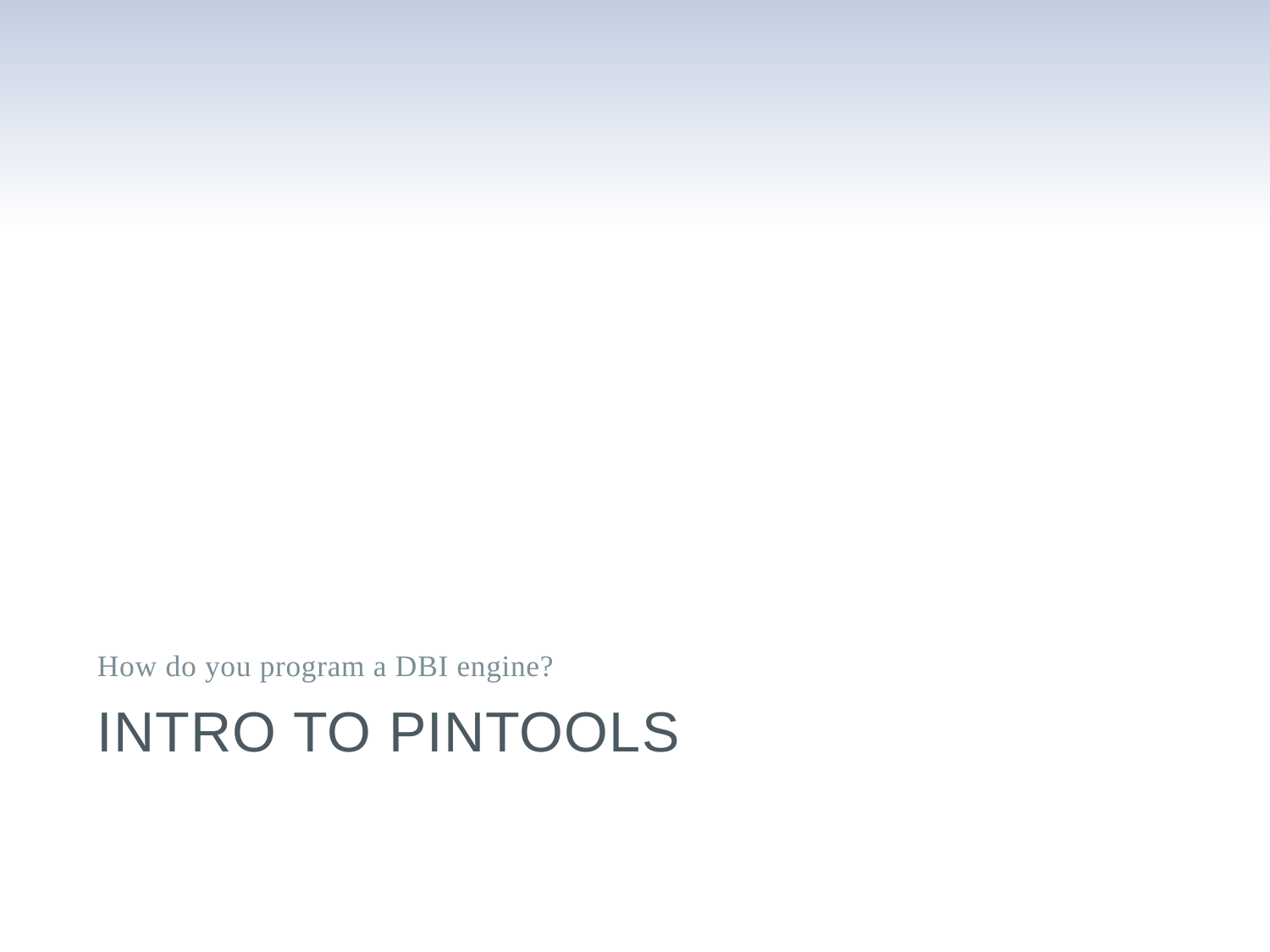

How do you program a DBI engine?
# Intro To Pintools